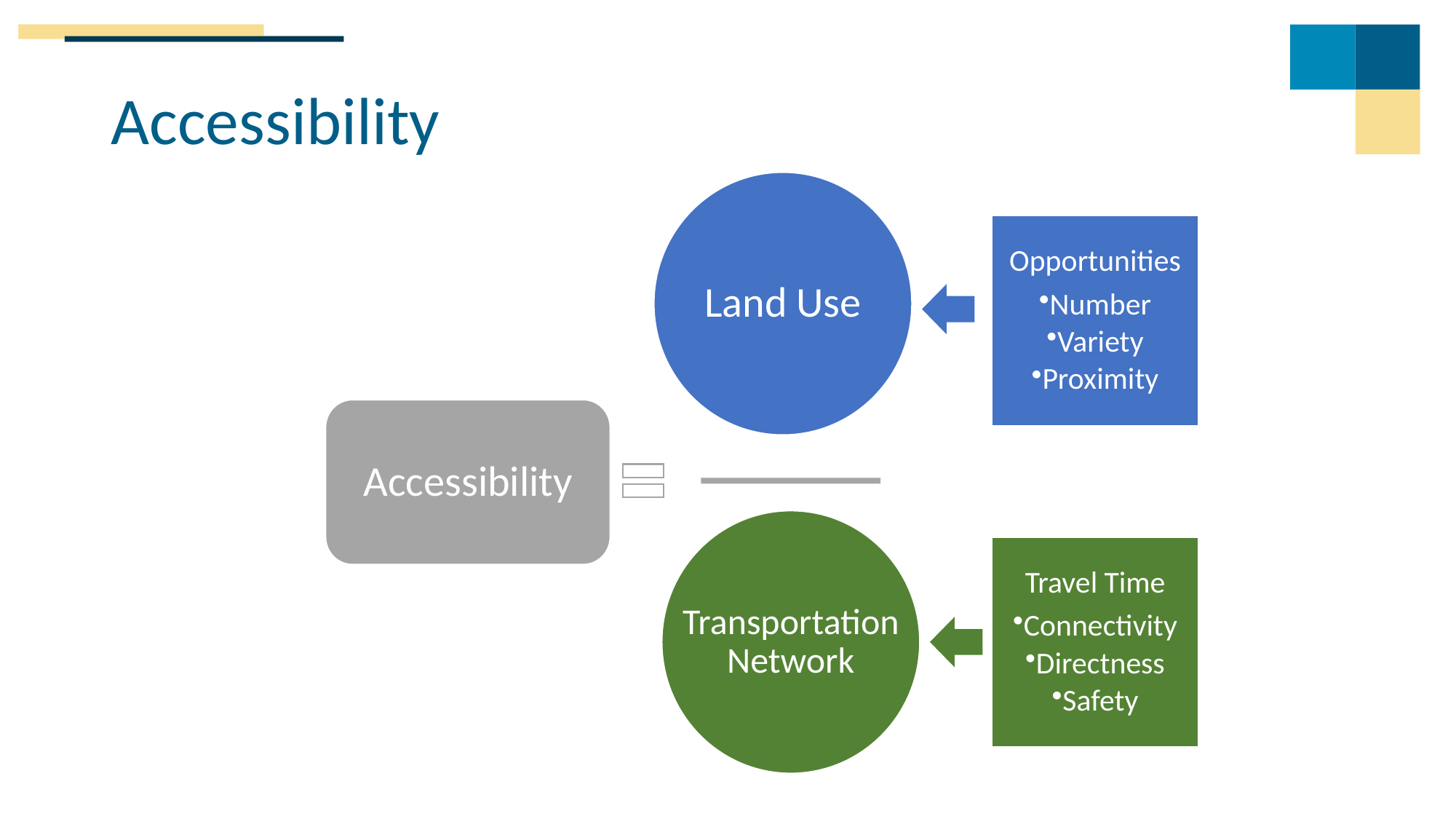

# Accessibility
Land Use
Opportunities
Number
Variety
Proximity

Accessibility

Transportation Network
Travel Time
Connectivity
Directness
Safety